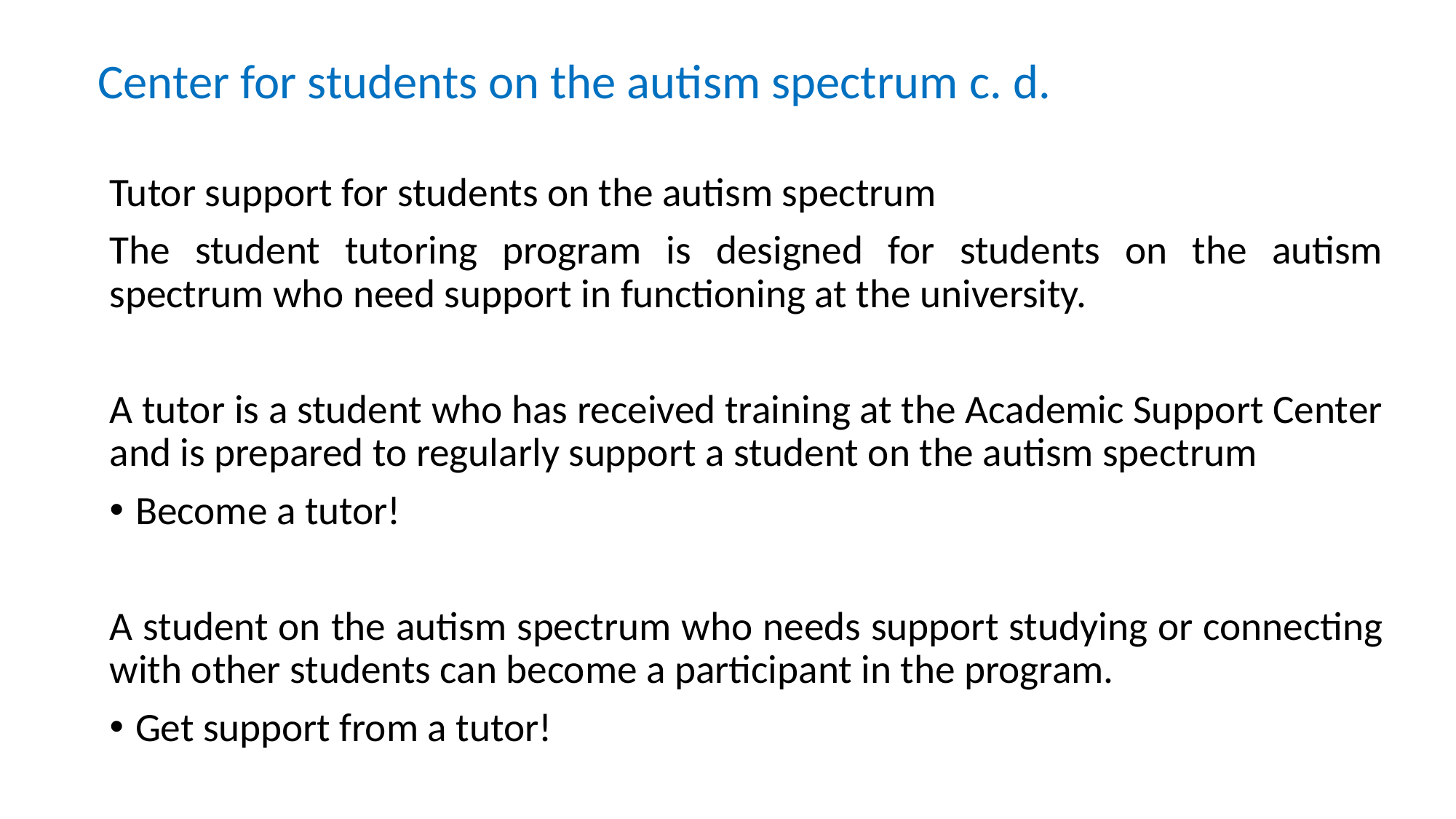

# Center for students on the autism spectrum c. d.
Tutor support for students on the autism spectrum
The student tutoring program is designed for students on the autism spectrum who need support in functioning at the university.

A tutor is a student who has received training at the Academic Support Center and is prepared to regularly support a student on the autism spectrum
Become a tutor!

A student on the autism spectrum who needs support studying or connecting with other students can become a participant in the program.
Get support from a tutor!